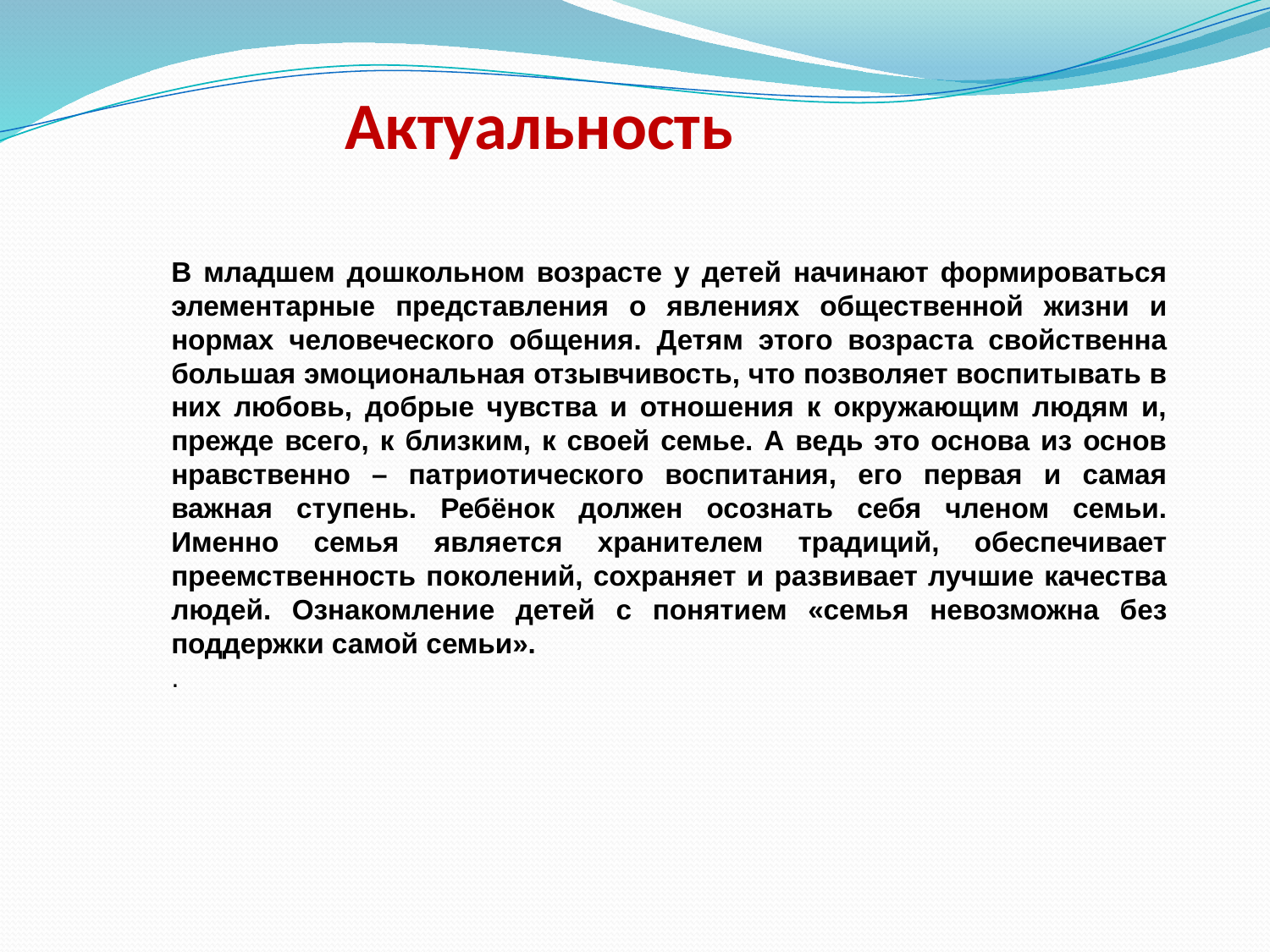

# Актуальность
В младшем дошкольном возрасте у детей начинают формироваться элементарные представления о явлениях общественной жизни и нормах человеческого общения. Детям этого возраста свойственна большая эмоциональная отзывчивость, что позволяет воспитывать в них любовь, добрые чувства и отношения к окружающим людям и, прежде всего, к близким, к своей семье. А ведь это основа из основ нравственно – патриотического воспитания, его первая и самая важная ступень. Ребёнок должен осознать себя членом семьи. Именно семья является хранителем традиций, обеспечивает преемственность поколений, сохраняет и развивает лучшие качества людей. Ознакомление детей с понятием «семья невозможна без поддержки самой семьи».
.